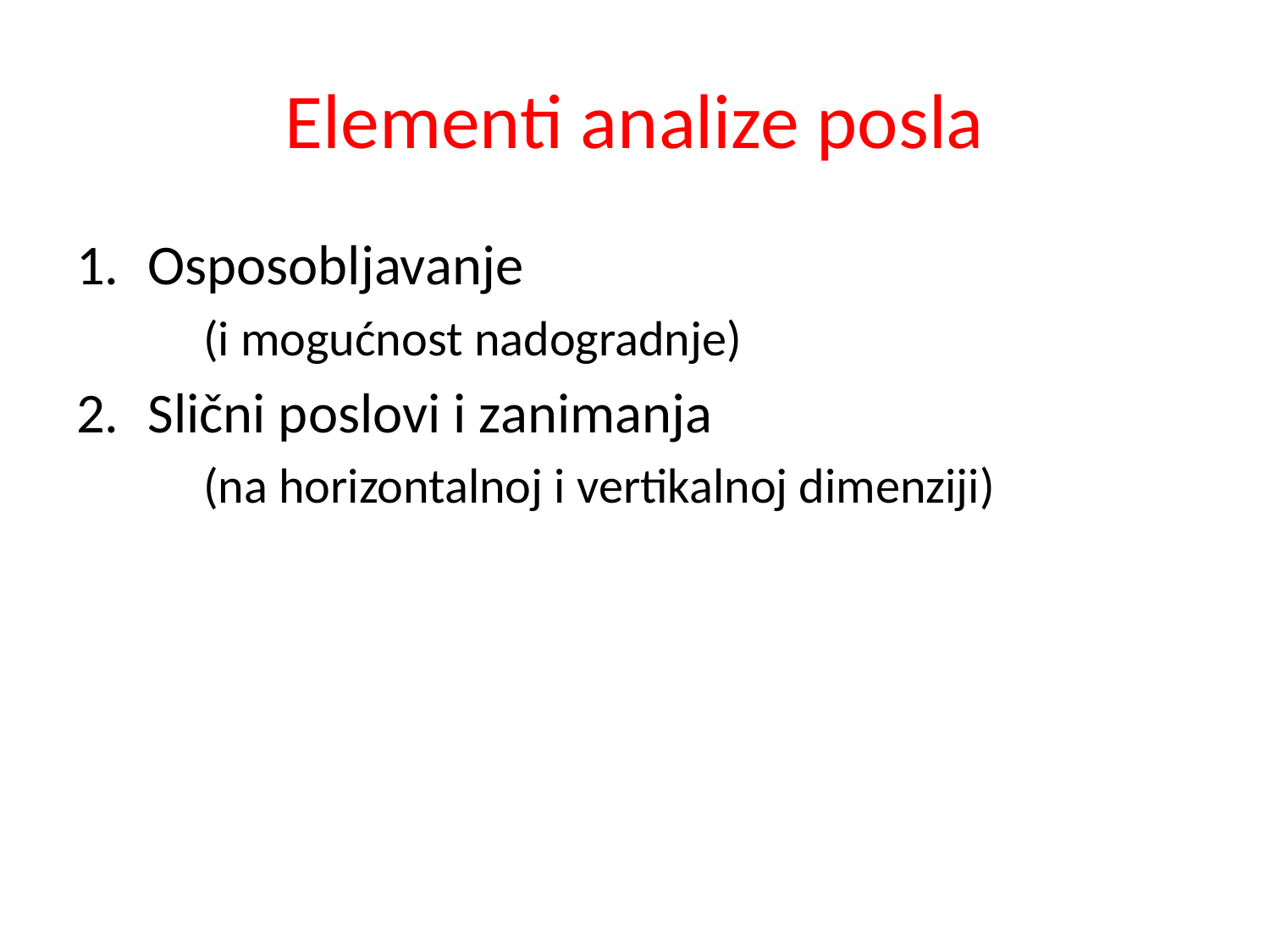

# Elementi analize posla
Osposobljavanje
	(i mogućnost nadogradnje)
Slični poslovi i zanimanja
	(na horizontalnoj i vertikalnoj dimenziji)